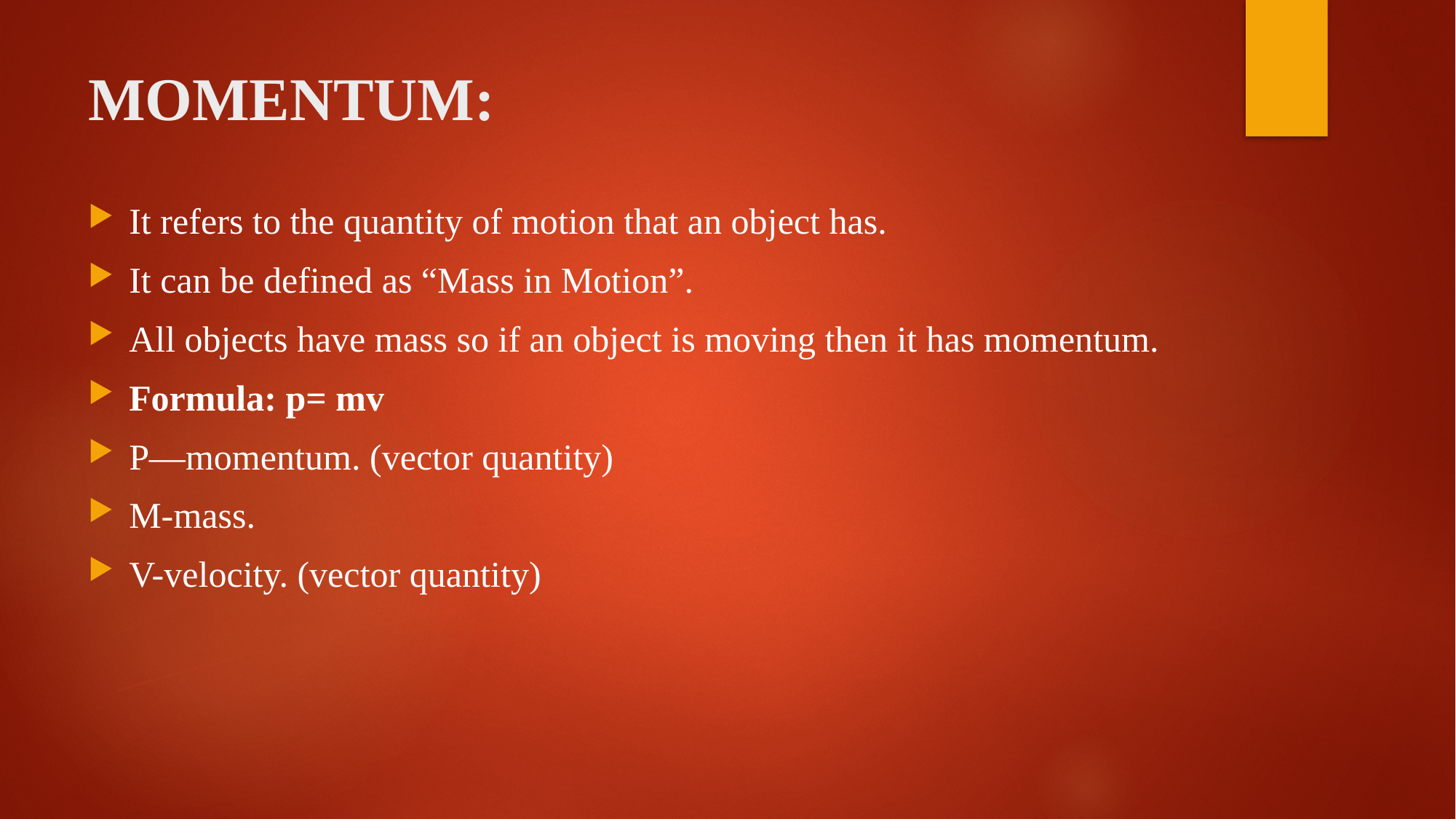

# MOMENTUM:
It refers to the quantity of motion that an object has.
It can be defined as “Mass in Motion”.
All objects have mass so if an object is moving then it has momentum.
Formula: p= mv
P—momentum. (vector quantity)
M-mass.
V-velocity. (vector quantity)